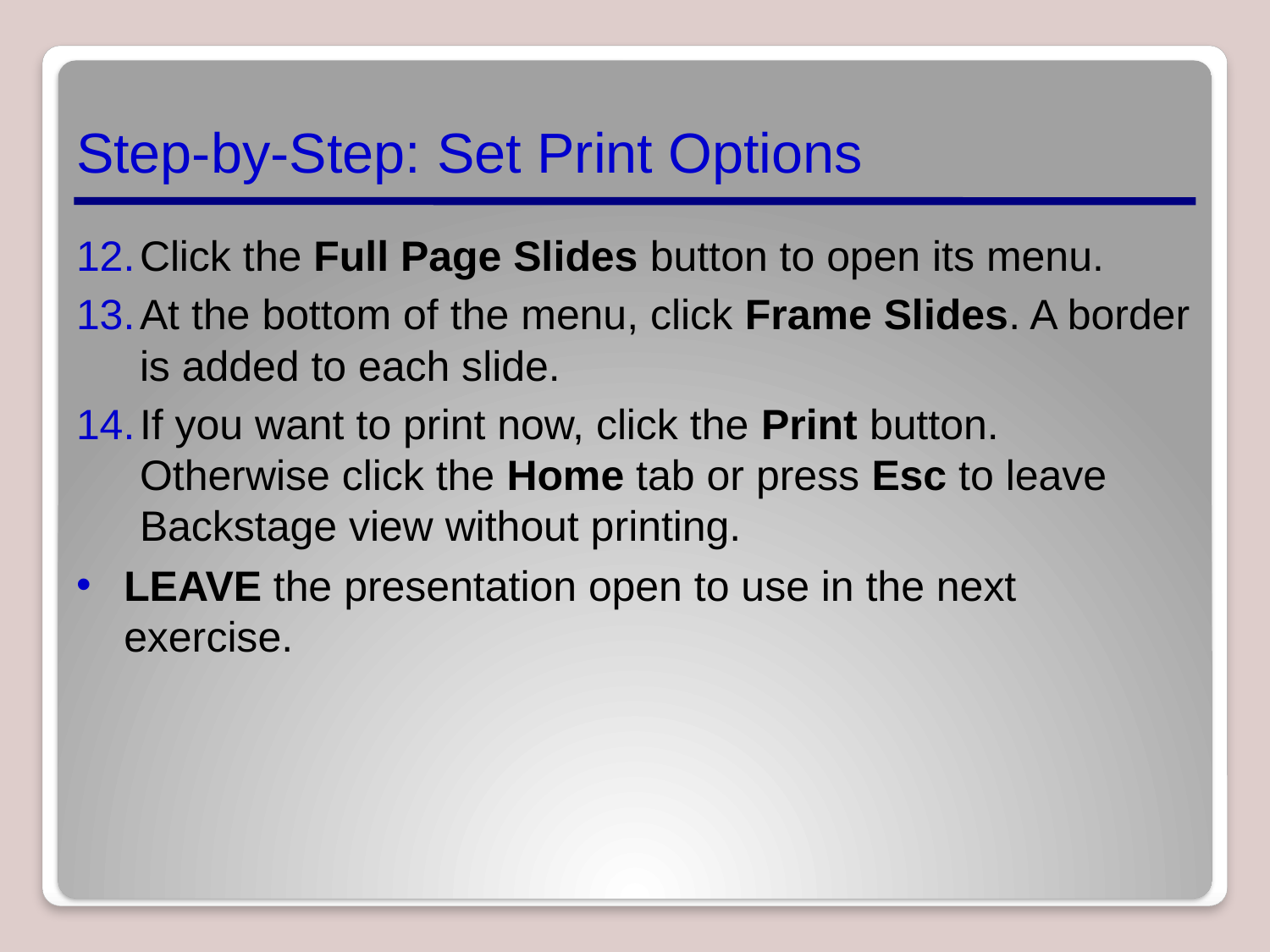

# Step-by-Step: Set Print Options
Click the Full Page Slides button to open its menu.
At the bottom of the menu, click Frame Slides. A border is added to each slide.
If you want to print now, click the Print button. Otherwise click the Home tab or press Esc to leave Backstage view without printing.
LEAVE the presentation open to use in the next exercise.